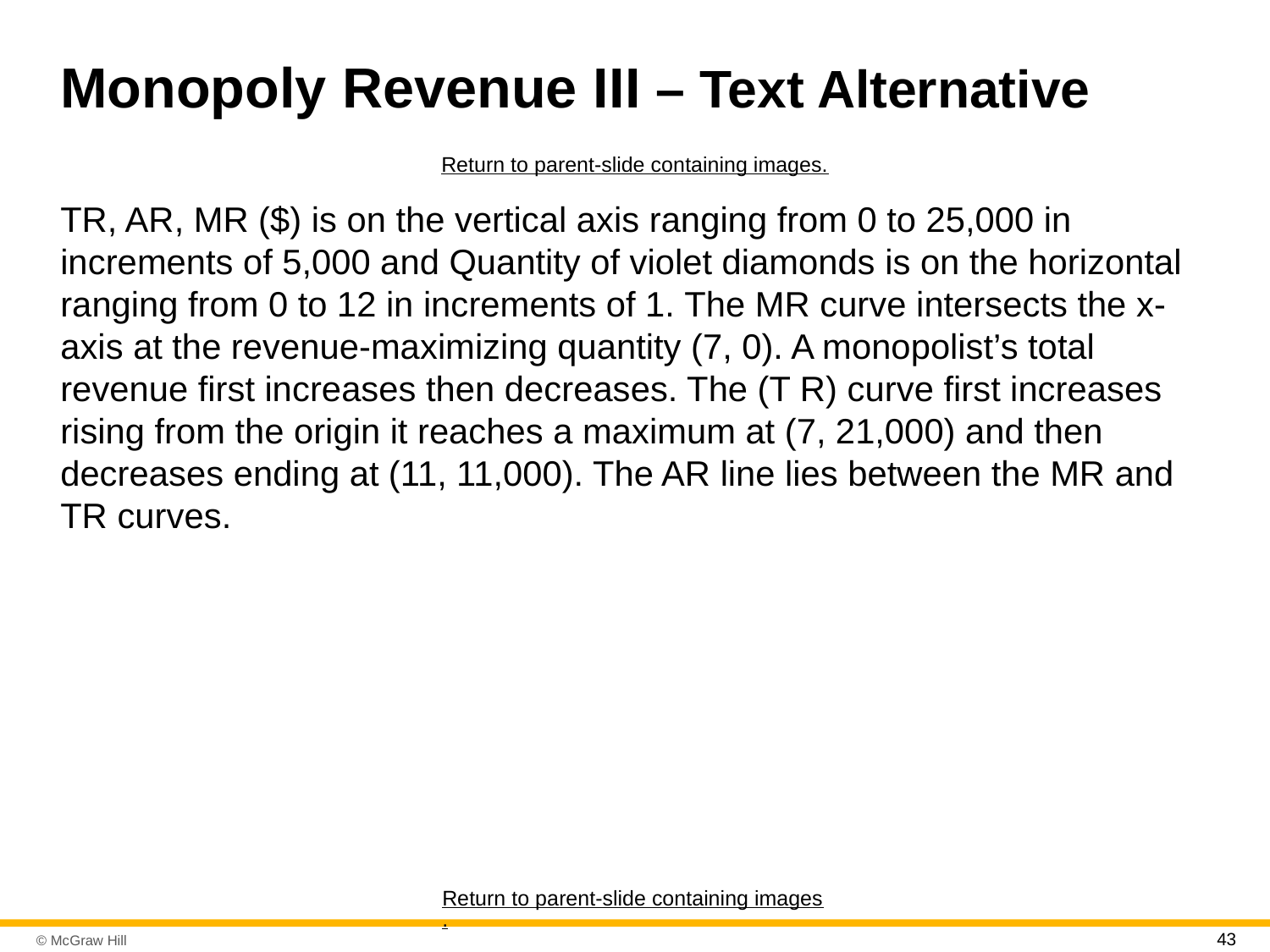

# Monopoly Revenue I I I – Text Alternative
Return to parent-slide containing images.
TR, AR, MR ($) is on the vertical axis ranging from 0 to 25,000 in increments of 5,000 and Quantity of violet diamonds is on the horizontal ranging from 0 to 12 in increments of 1. The MR curve intersects the x-axis at the revenue-maximizing quantity (7, 0). A monopolist’s total revenue first increases then decreases. The (T R) curve first increases rising from the origin it reaches a maximum at (7, 21,000) and then decreases ending at (11, 11,000). The AR line lies between the MR and TR curves.
Return to parent-slide containing images.